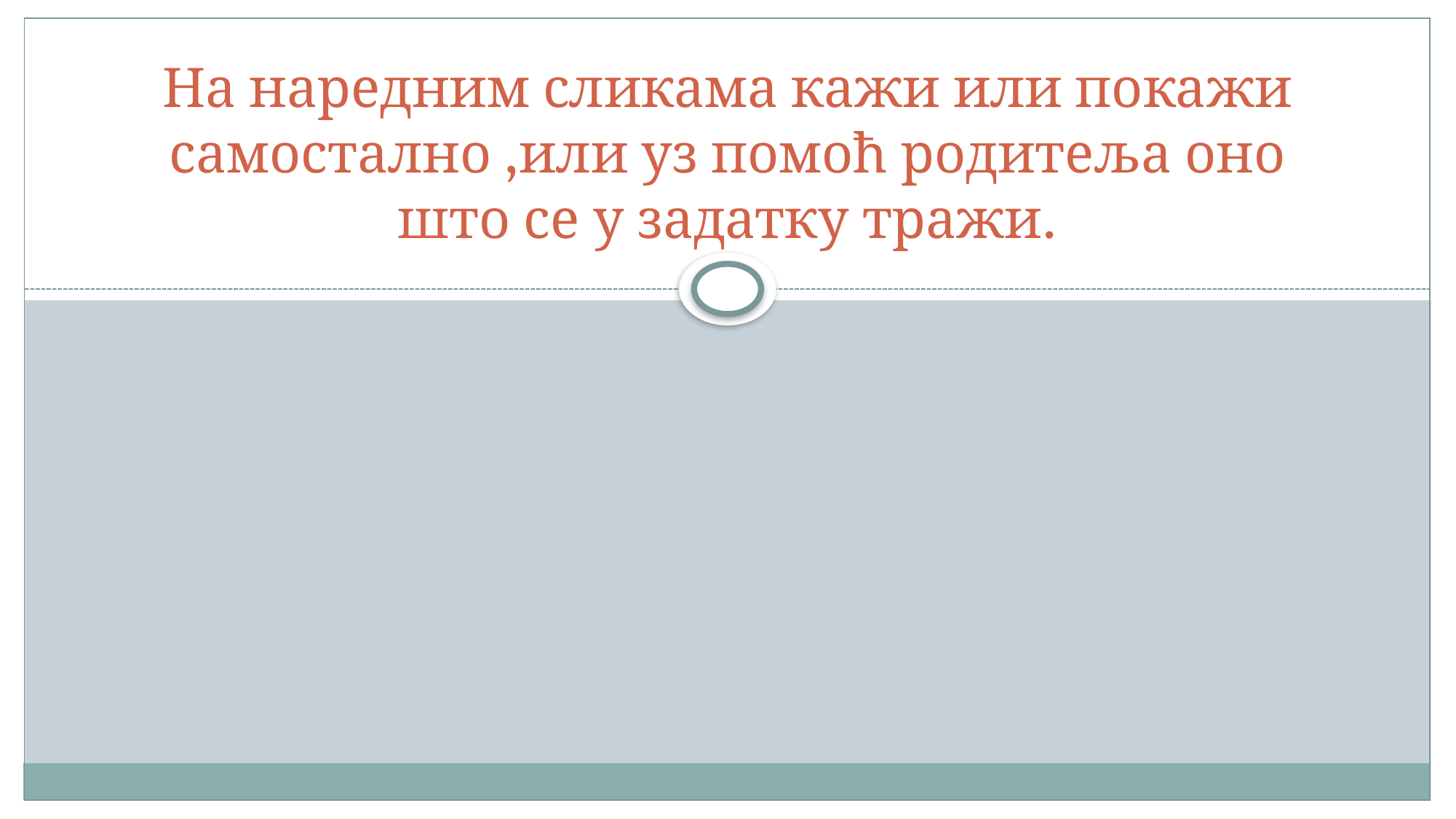

# На наредним сликама кажи или покажи самостално ,или уз помоћ родитеља оно што се у задатку тражи.